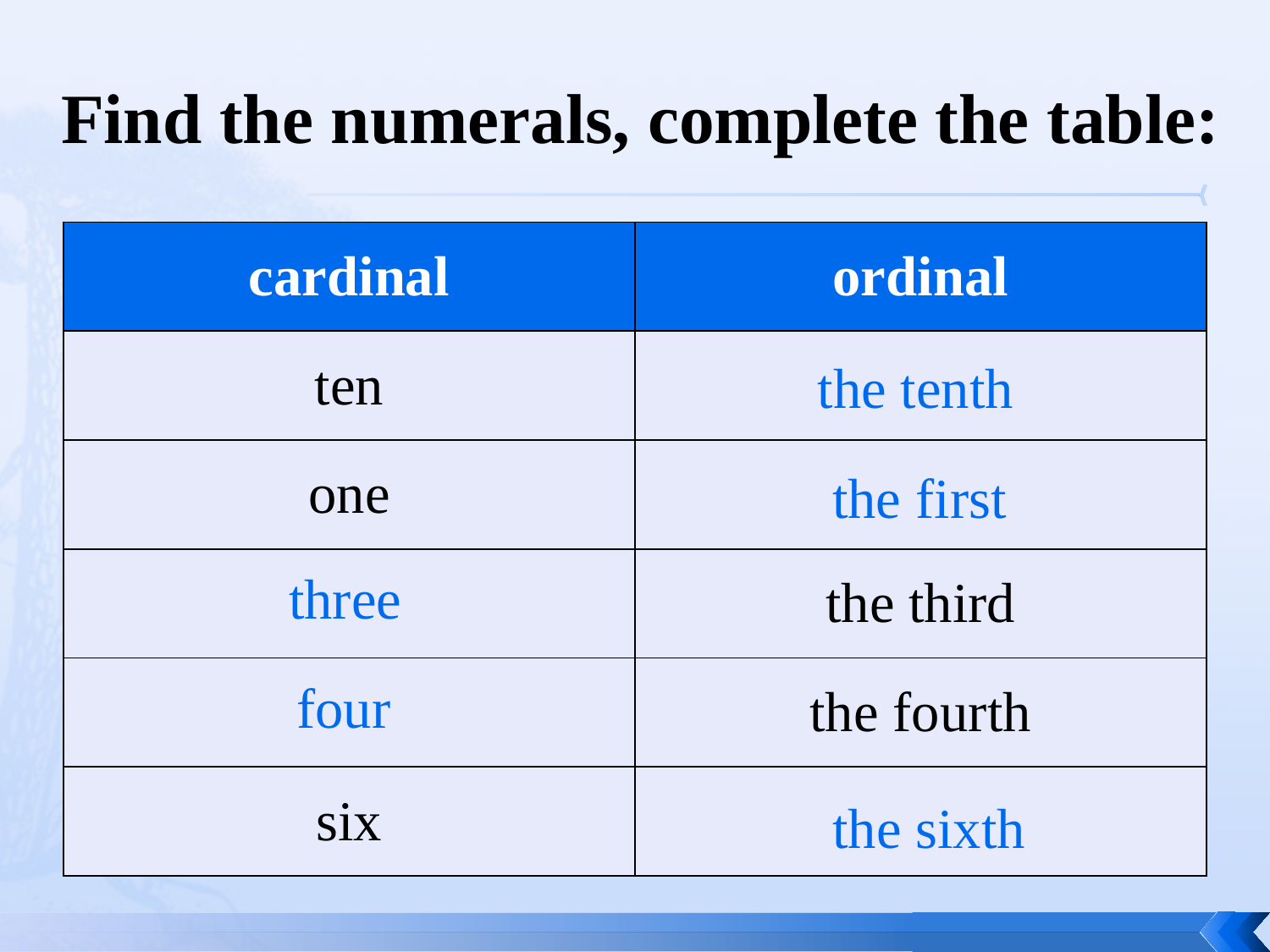

# Find the numerals, complete the table:
| cardinal | ordinal |
| --- | --- |
| ten |  |
| one |  |
|  | the third |
|  | the fourth |
| six |  |
the tenth
the first
three
four
the sixth